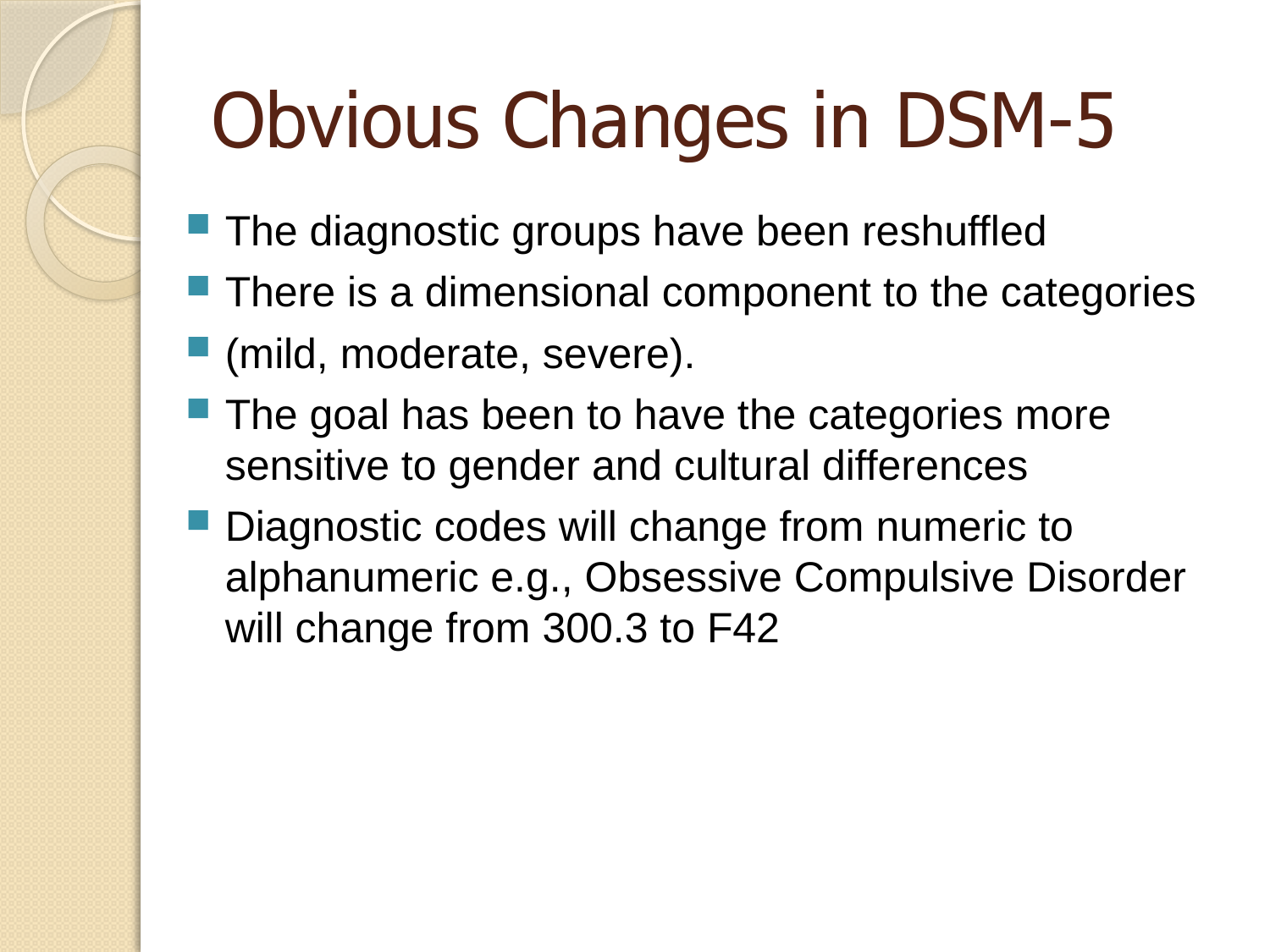

# Obvious Changes in DSM-5
The diagnostic groups have been reshuffled
There is a dimensional component to the categories
(mild, moderate, severe).
The goal has been to have the categories more sensitive to gender and cultural differences
Diagnostic codes will change from numeric to alphanumeric e.g., Obsessive Compulsive Disorder will change from 300.3 to F42